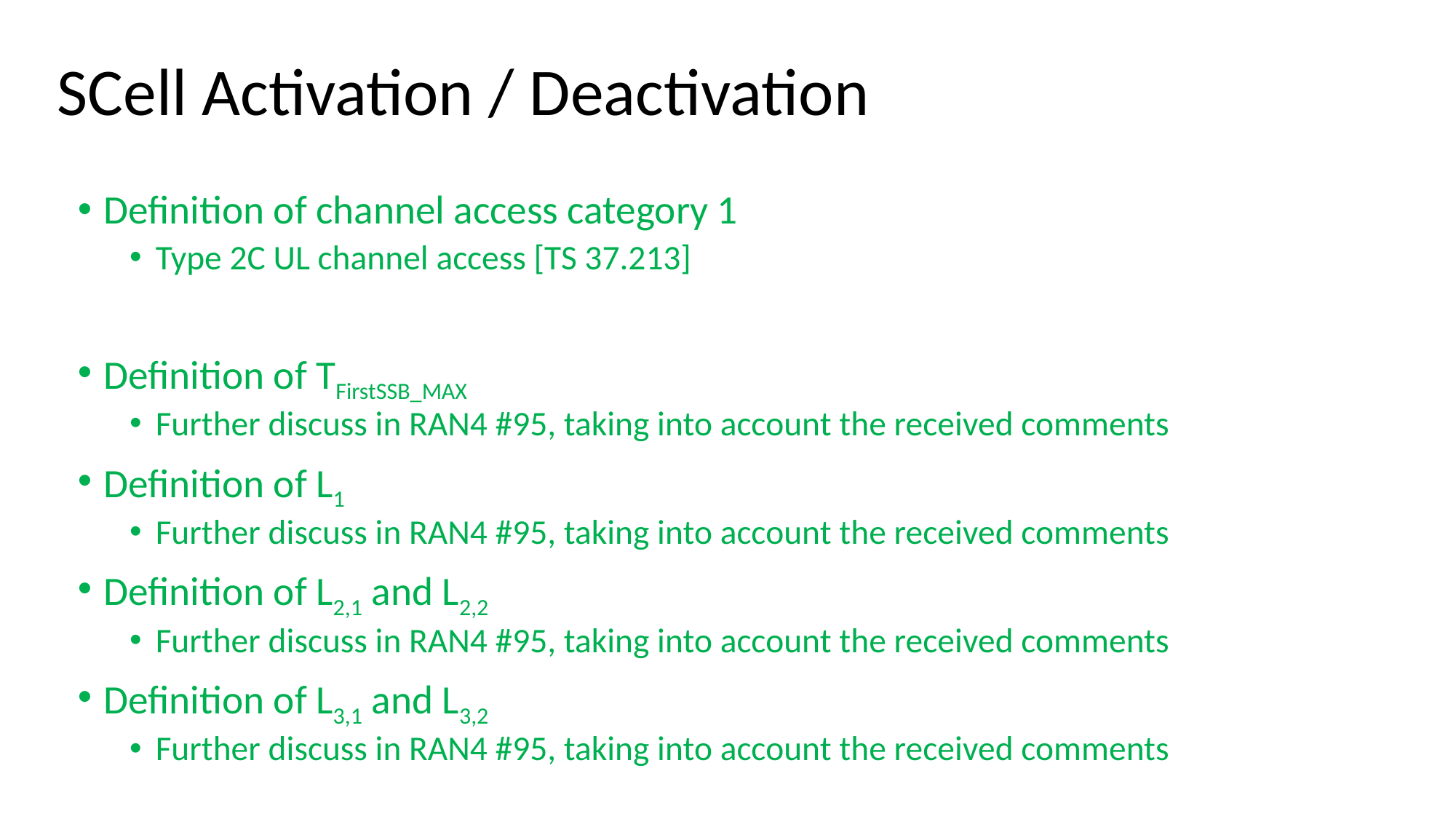

# SCell Activation / Deactivation
Definition of channel access category 1
Type 2C UL channel access [TS 37.213]

Definition of TFirstSSB_MAX
Further discuss in RAN4 #95, taking into account the received comments
Definition of L1
Further discuss in RAN4 #95, taking into account the received comments
Definition of L2,1 and L2,2
Further discuss in RAN4 #95, taking into account the received comments
Definition of L3,1 and L3,2
Further discuss in RAN4 #95, taking into account the received comments